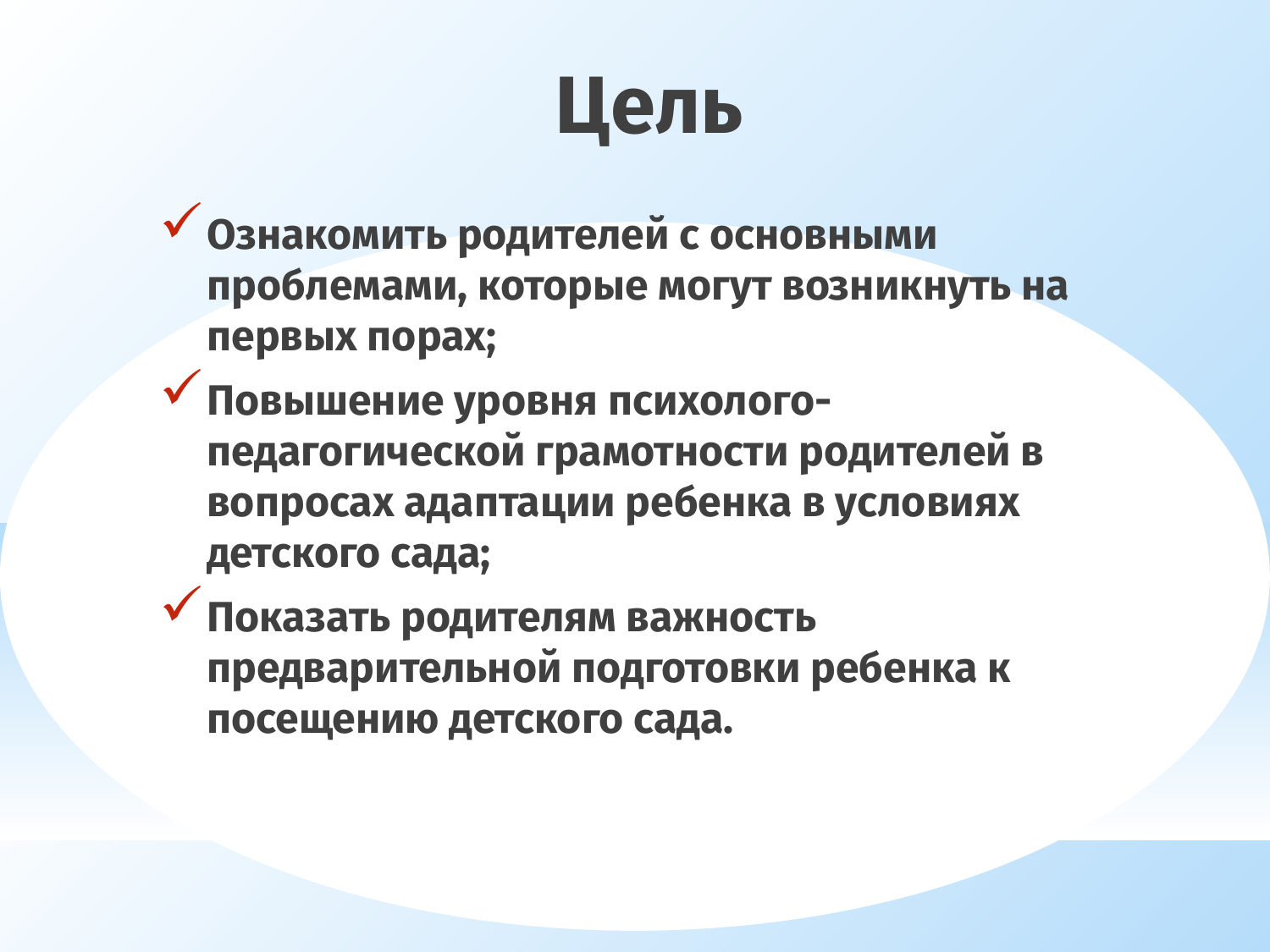

Цель
Ознакомить родителей с основными проблемами, которые могут возникнуть на первых порах;
Повышение уровня психолого-педагогической грамотности родителей в вопросах адаптации ребенка в условиях детского сада;
Показать родителям важность предварительной подготовки ребенка к посещению детского сада.